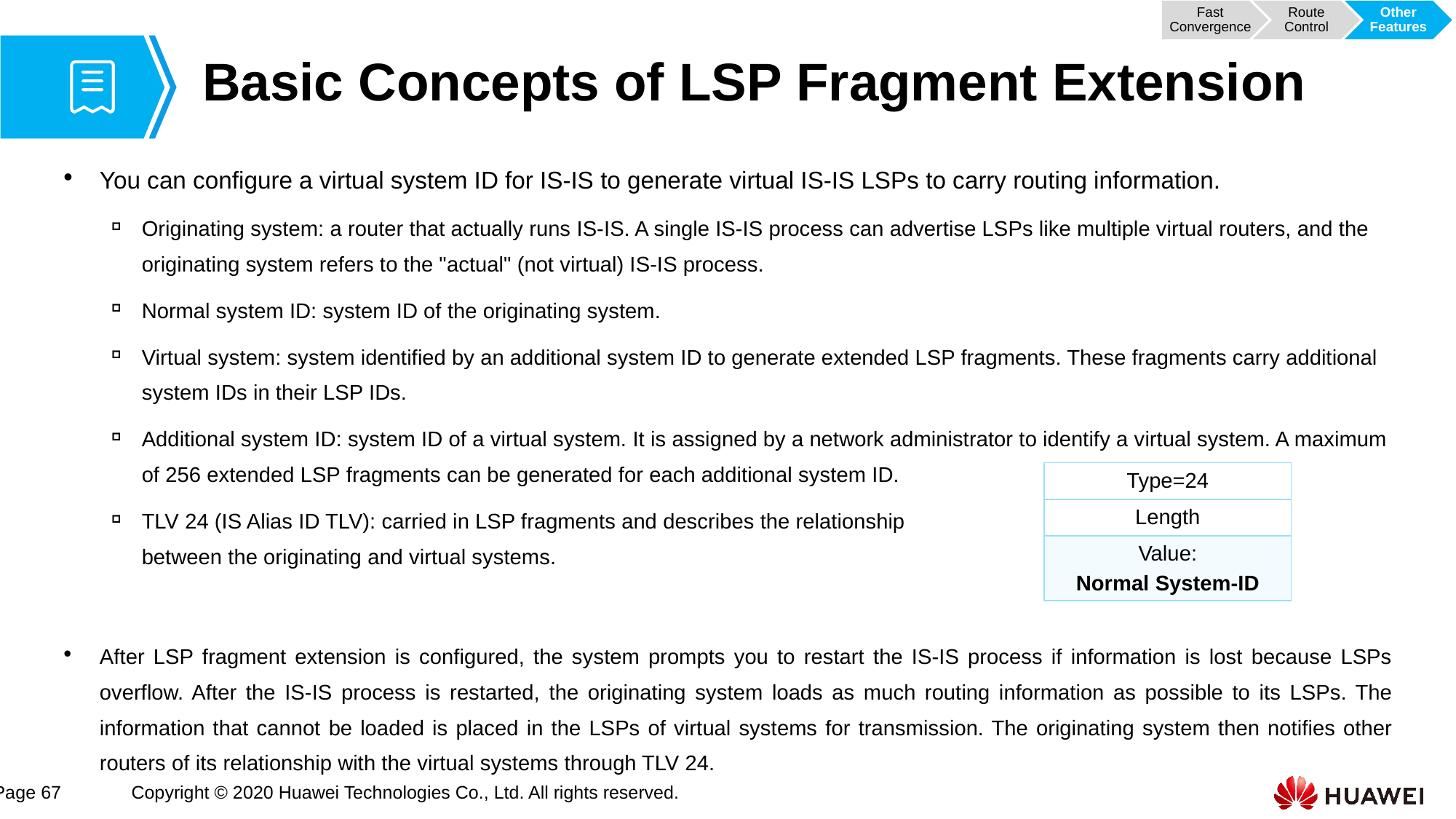

Fast Convergence
Route Control
Other Features
# Basic Concepts of LSP Fragment Extension
You can configure a virtual system ID for IS-IS to generate virtual IS-IS LSPs to carry routing information.
Originating system: a router that actually runs IS-IS. A single IS-IS process can advertise LSPs like multiple virtual routers, and the originating system refers to the "actual" (not virtual) IS-IS process.
Normal system ID: system ID of the originating system.
Virtual system: system identified by an additional system ID to generate extended LSP fragments. These fragments carry additional system IDs in their LSP IDs.
Additional system ID: system ID of a virtual system. It is assigned by a network administrator to identify a virtual system. A maximum of 256 extended LSP fragments can be generated for each additional system ID.
TLV 24 (IS Alias ID TLV): carried in LSP fragments and describes the relationship
between the originating and virtual systems.

After LSP fragment extension is configured, the system prompts you to restart the IS-IS process if information is lost because LSPs overflow. After the IS-IS process is restarted, the originating system loads as much routing information as possible to its LSPs. The information that cannot be loaded is placed in the LSPs of virtual systems for transmission. The originating system then notifies other routers of its relationship with the virtual systems through TLV 24.

| Type=24 |
| --- |
| Length |
| Value: Normal System-ID |